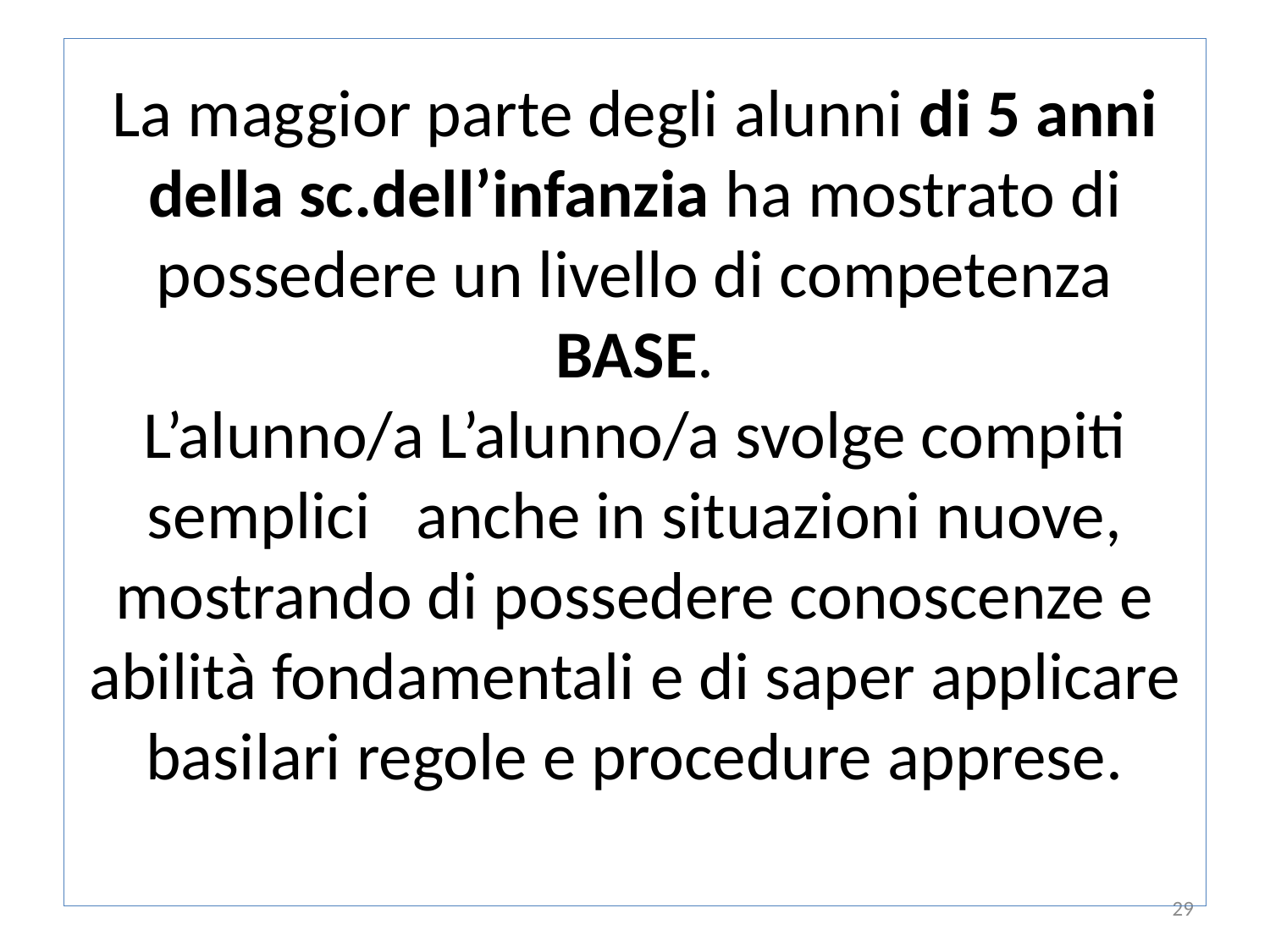

# La maggior parte degli alunni di 5 anni della sc.dell’infanzia ha mostrato di possedere un livello di competenza BASE. L’alunno/a L’alunno/a svolge compiti semplici   anche in situazioni nuove, mostrando di possedere conoscenze e abilità fondamentali e di saper applicare basilari regole e procedure apprese.
29